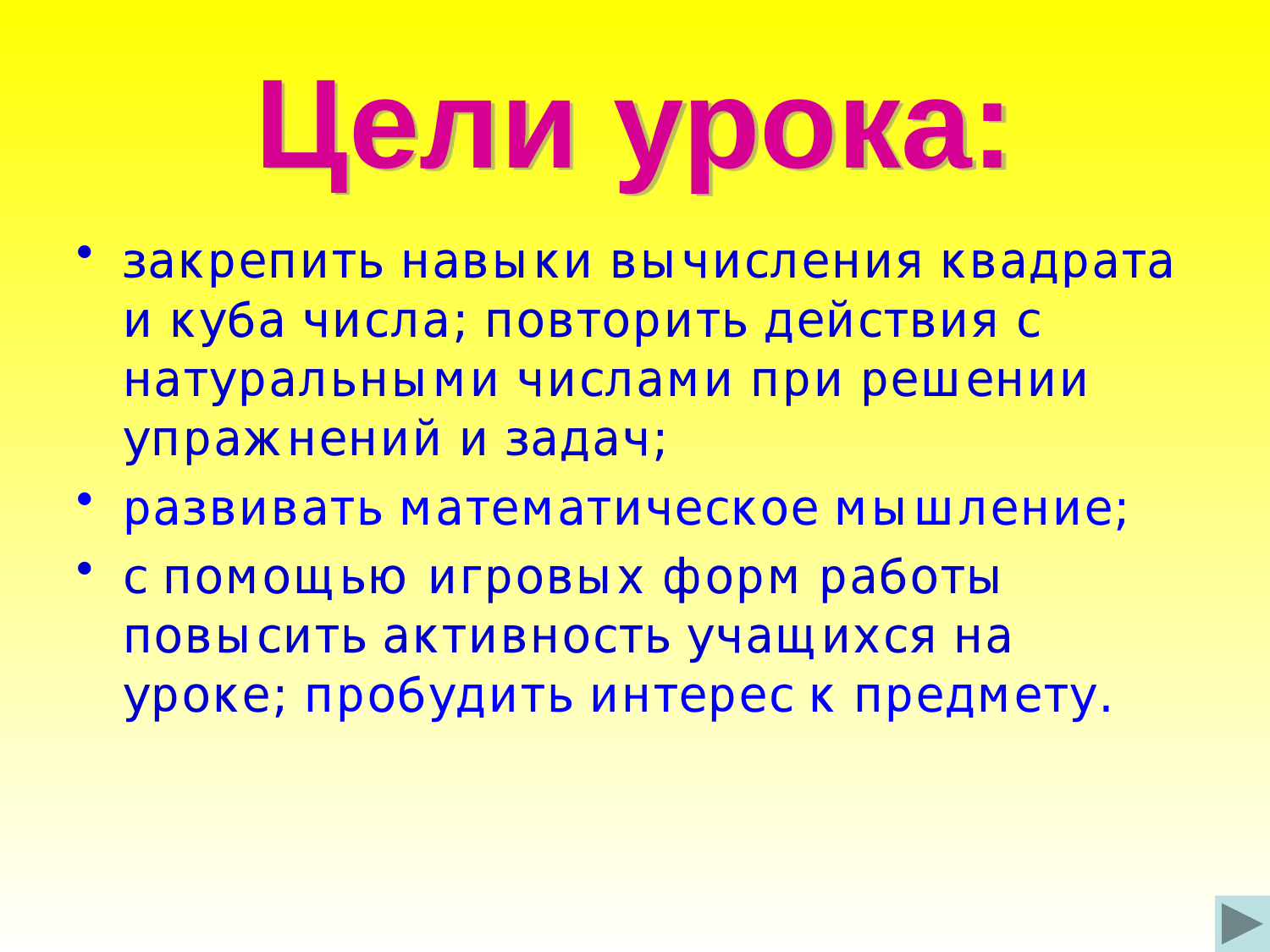

# Цели урока:
закрепить навыки вычисления квадрата и куба числа; повторить действия с натуральными числами при решении упражнений и задач;
развивать математическое мышление;
с помощью игровых форм работы повысить активность учащихся на уроке; пробудить интерес к предмету.